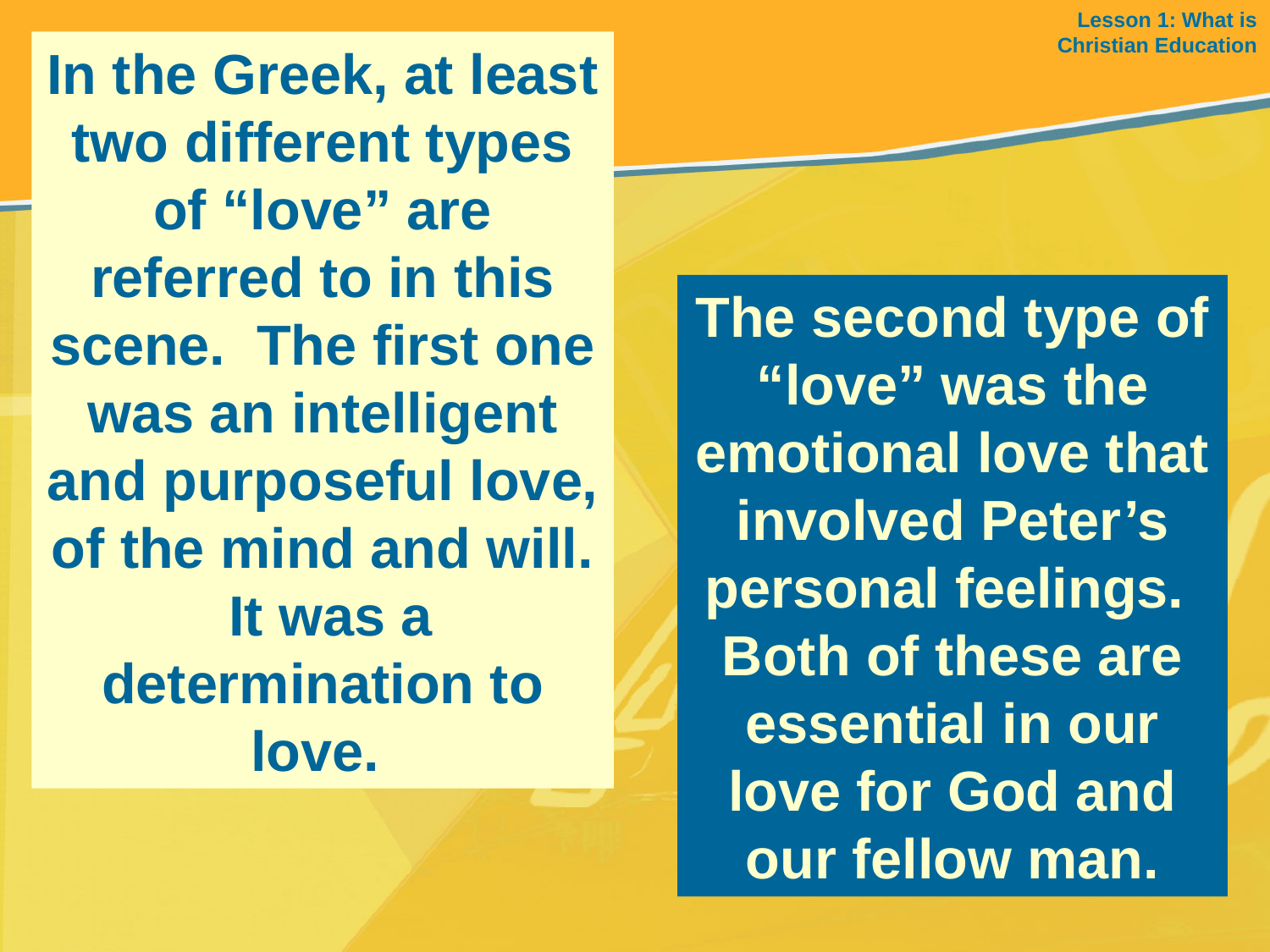

Lesson 1: What is Christian Education
In the Greek, at least two different types of “love” are referred to in this scene.  The first one was an intelligent and purposeful love, of the mind and will.  It was a determination to love.
The second type of “love” was the emotional love that involved Peter’s personal feelings.  Both of these are essential in our love for God and our fellow man.